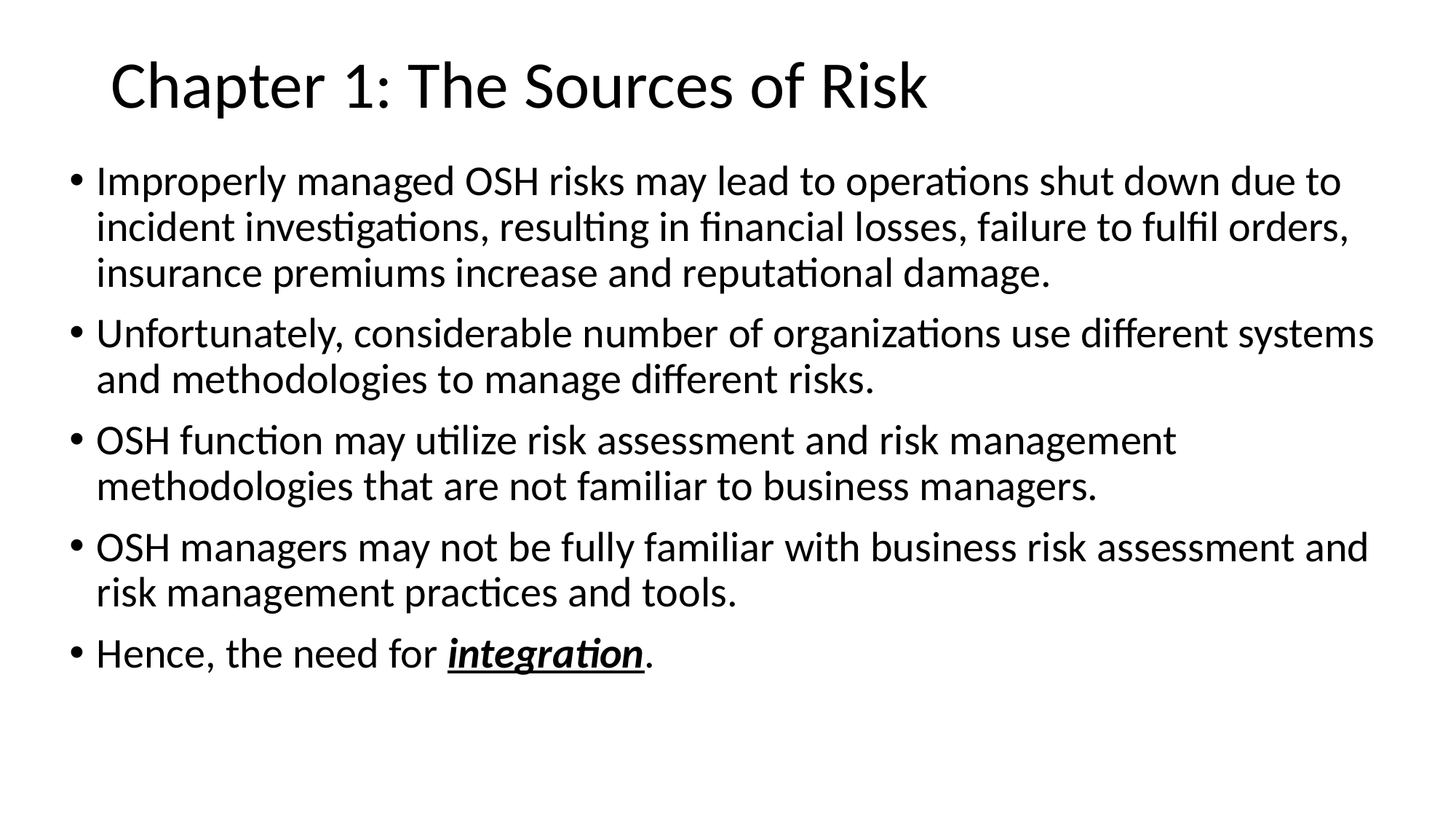

# Chapter 1: The Sources of Risk
Improperly managed OSH risks may lead to operations shut down due to incident investigations, resulting in financial losses, failure to fulfil orders, insurance premiums increase and reputational damage.
Unfortunately, considerable number of organizations use different systems and methodologies to manage different risks.
OSH function may utilize risk assessment and risk management methodologies that are not familiar to business managers.
OSH managers may not be fully familiar with business risk assessment and risk management practices and tools.
Hence, the need for integration.